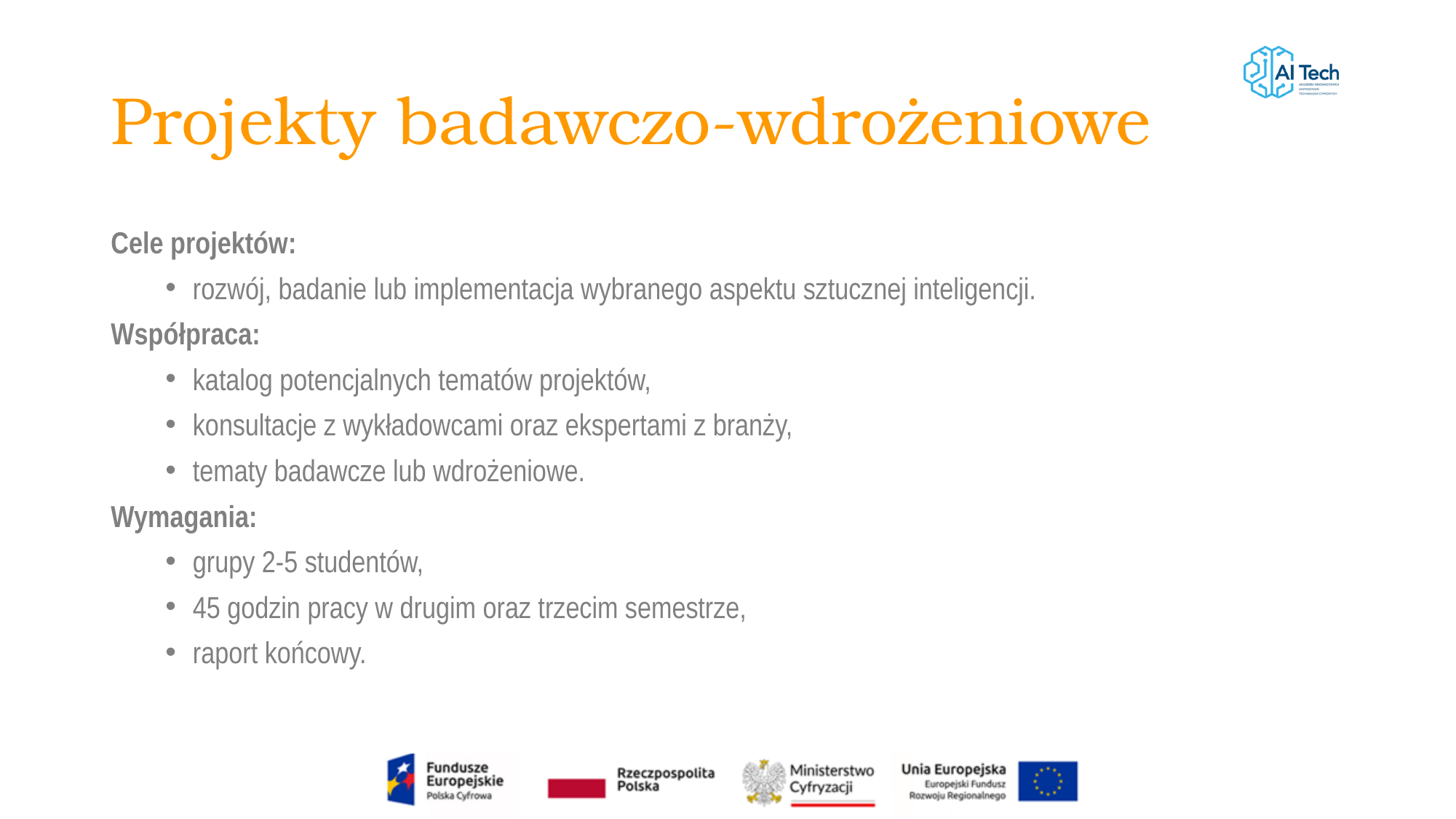

# Projekty badawczo-wdrożeniowe
Cele projektów:
rozwój, badanie lub implementacja wybranego aspektu sztucznej inteligencji.
Współpraca:
katalog potencjalnych tematów projektów,
konsultacje z wykładowcami oraz ekspertami z branży,
tematy badawcze lub wdrożeniowe.
Wymagania:
grupy 2-5 studentów,
45 godzin pracy w drugim oraz trzecim semestrze,
raport końcowy.